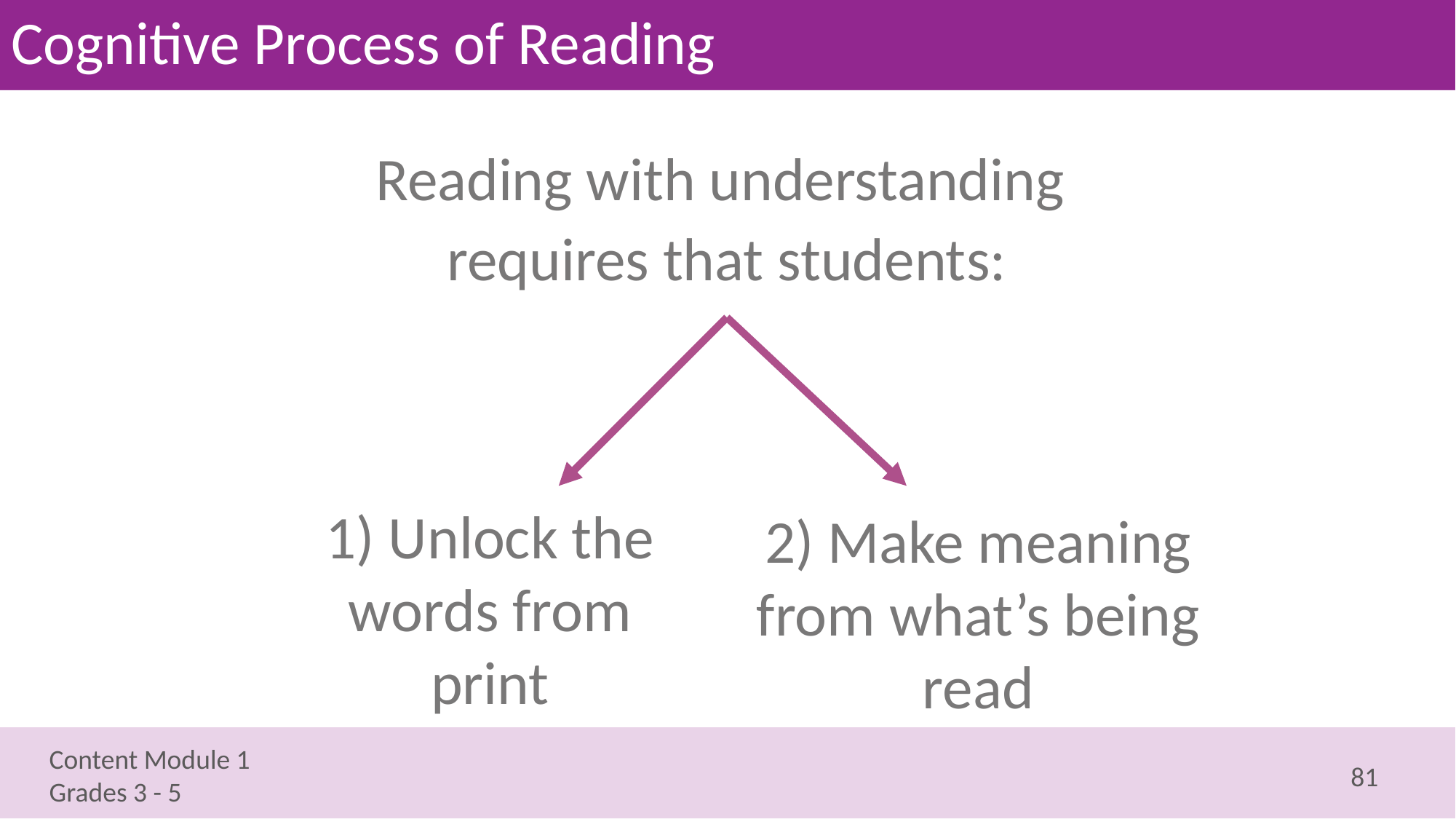

# Cognitive Process of Reading
Reading with understanding
requires that students:
1) Unlock the words from print
2) Make meaning from what’s being read
81